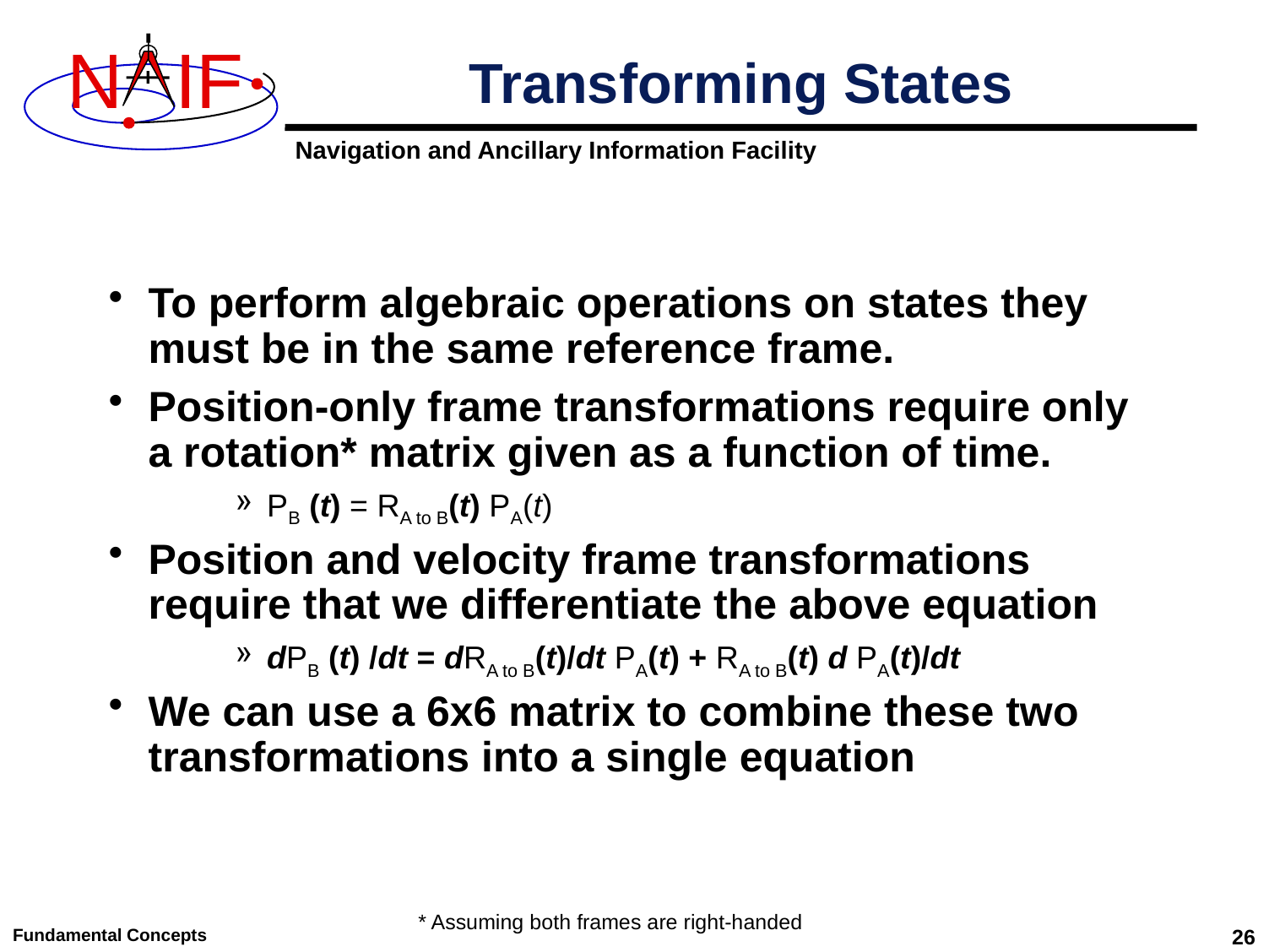

# Transforming States
To perform algebraic operations on states they must be in the same reference frame.
Position-only frame transformations require only a rotation* matrix given as a function of time.
PB (t) = RA to B(t) PA(t)
Position and velocity frame transformations require that we differentiate the above equation
dPB (t) /dt = dRA to B(t)/dt PA(t) + RA to B(t) d PA(t)/dt
We can use a 6x6 matrix to combine these two transformations into a single equation
* Assuming both frames are right-handed
Fundamental Concepts
26